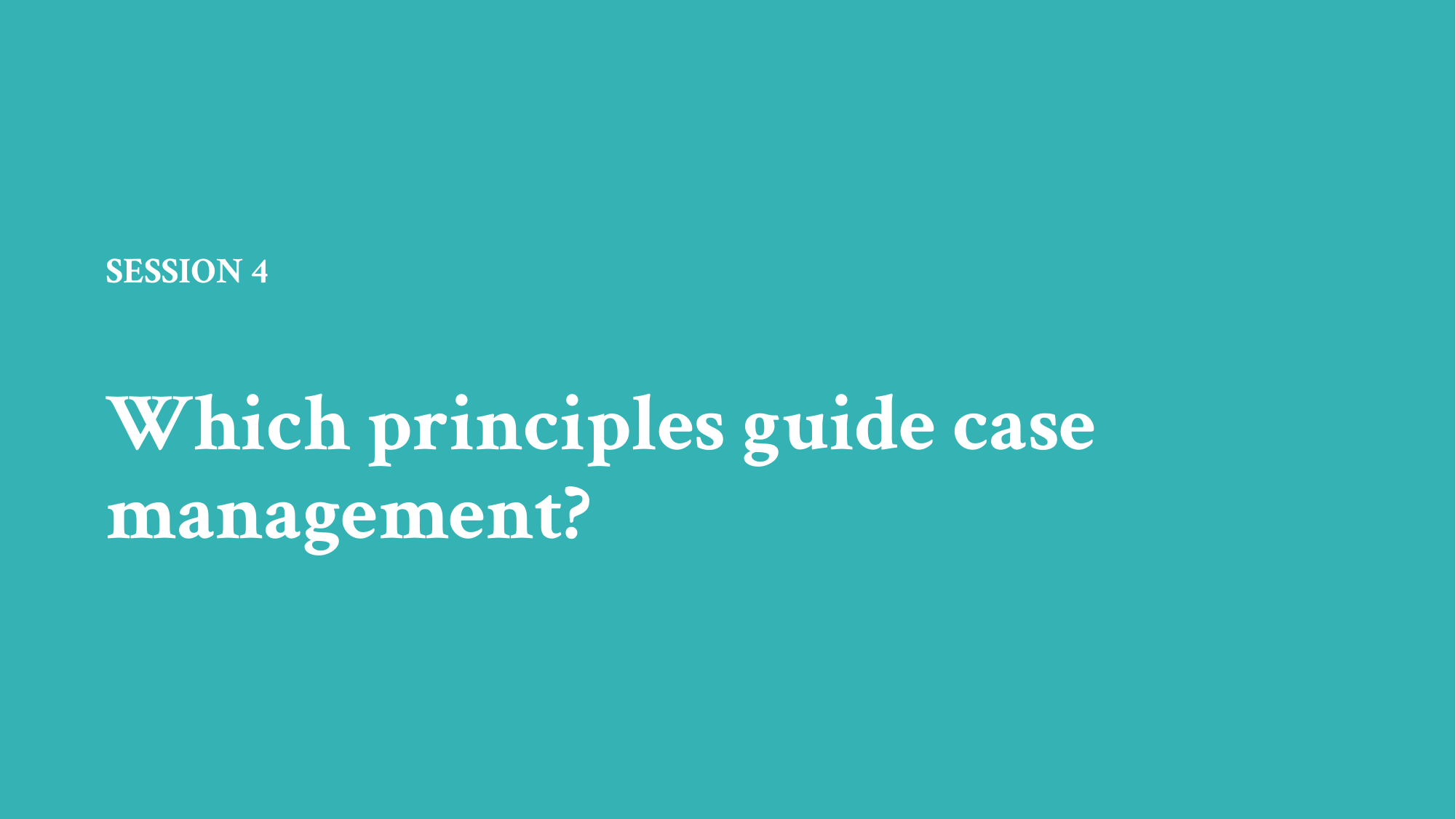

# SESSION 4 Which principles guide case management?